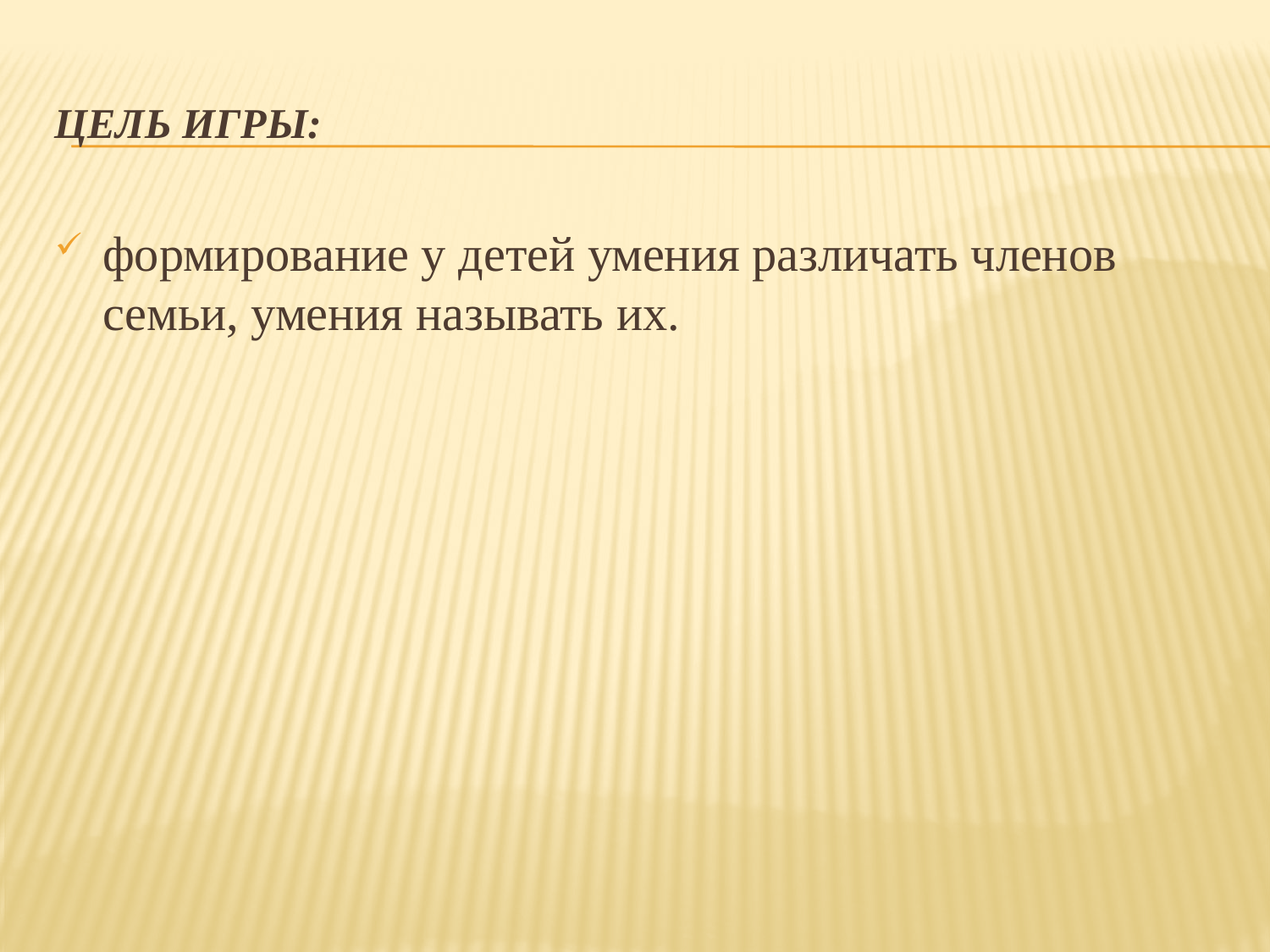

# Цель игры:
формирование у детей умения различать членов семьи, умения называть их.